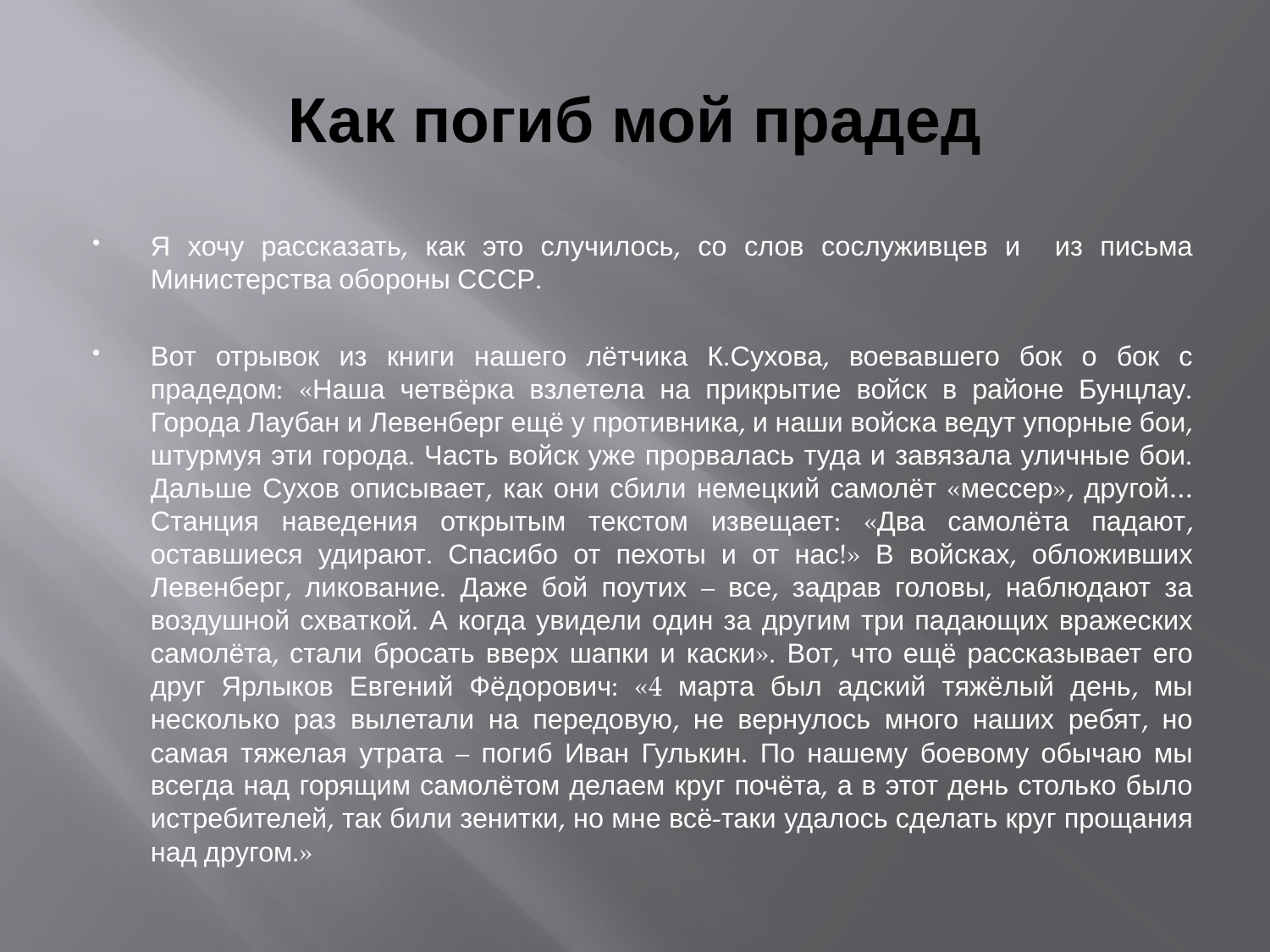

# Как погиб мой прадед
Я хочу рассказать, как это случилось, со слов сослуживцев и  из письма Министерства обороны СССР.

Вот отрывок из книги нашего лётчика К.Сухова, воевавшего бок о бок с прадедом: «Наша четвёрка взлетела на прикрытие войск в районе Бунцлау. Города Лаубан и Левенберг ещё у противника, и наши войска ведут упорные бои, штурмуя эти города. Часть войск уже прорвалась туда и завязала уличные бои. Дальше Сухов описывает, как они сбили немецкий самолёт «мессер», другой… Станция наведения открытым текстом извещает: «Два самолёта падают, оставшиеся удирают. Спасибо от пехоты и от нас!» В войсках, обложивших Левенберг, ликование. Даже бой поутих – все, задрав головы, наблюдают за воздушной схваткой. А когда увидели один за другим три падающих вражеских самолёта, стали бросать вверх шапки и каски». Вот, что ещё рассказывает его друг Ярлыков Евгений Фёдорович: «4 марта был адский тяжёлый день, мы несколько раз вылетали на передовую, не вернулось много наших ребят, но самая тяжелая утрата – погиб Иван Гулькин. По нашему боевому обычаю мы всегда над горящим самолётом делаем круг почёта, а в этот день столько было истребителей, так били зенитки, но мне всё-таки удалось сделать круг прощания над другом.»